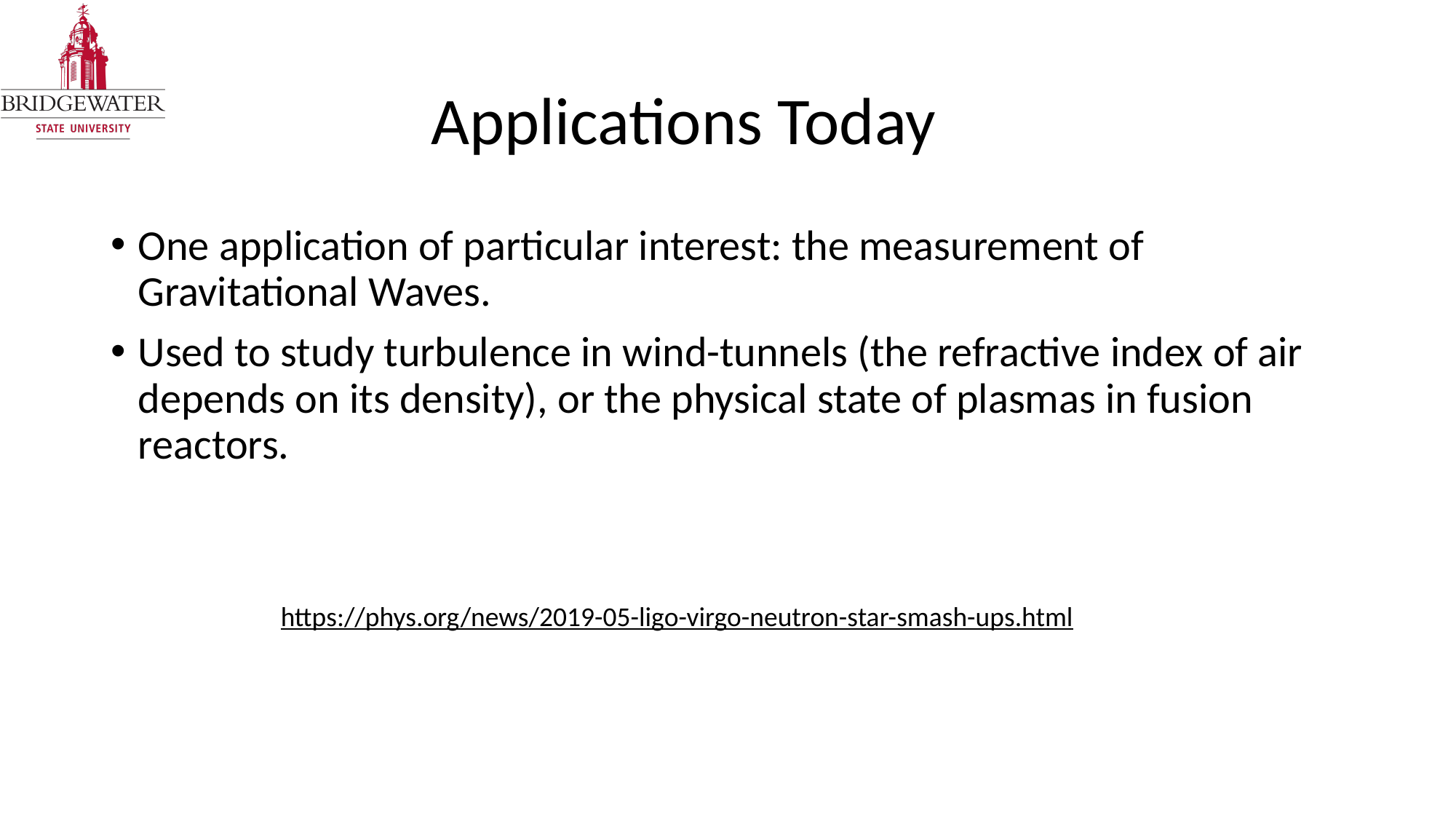

# Applications Today
One application of particular interest: the measurement of Gravitational Waves.
Used to study turbulence in wind-tunnels (the refractive index of air depends on its density), or the physical state of plasmas in fusion reactors.

https://phys.org/news/2019-05-ligo-virgo-neutron-star-smash-ups.html